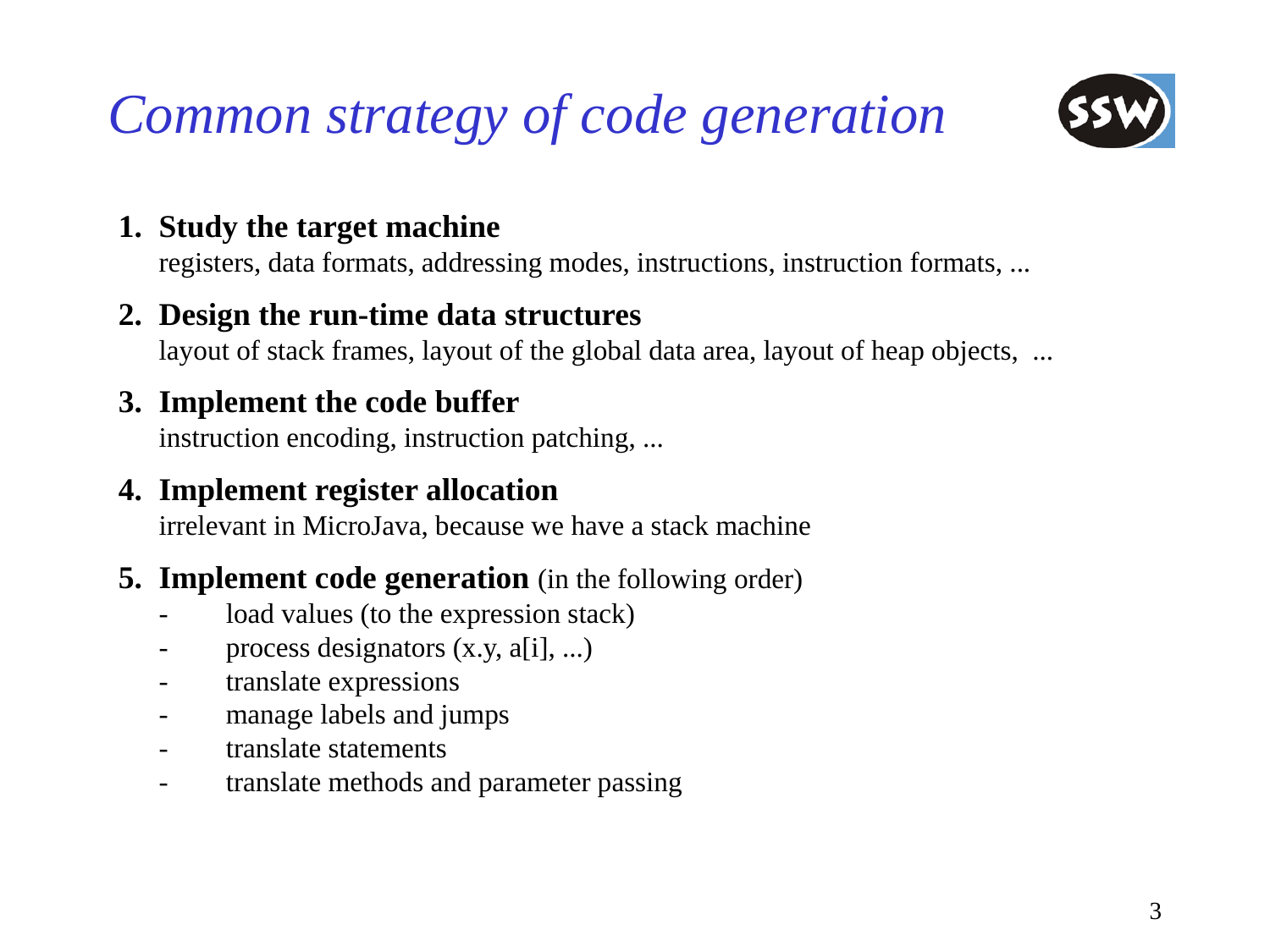

# Common strategy of code generation
Study the target machine
registers, data formats, addressing modes, instructions, instruction formats, ...
Design the run-time data structures
layout of stack frames, layout of the global data area, layout of heap objects,  ...
Implement the code buffer
instruction encoding, instruction patching, ...
Implement register allocation
irrelevant in MicroJava, because we have a stack machine
Implement code generation (in the following order)
-	load values (to the expression stack)
-	process designators (x.y, a[i], ...)
-	translate expressions
-	manage labels and jumps
-	translate statements
-	translate methods and parameter passing
3